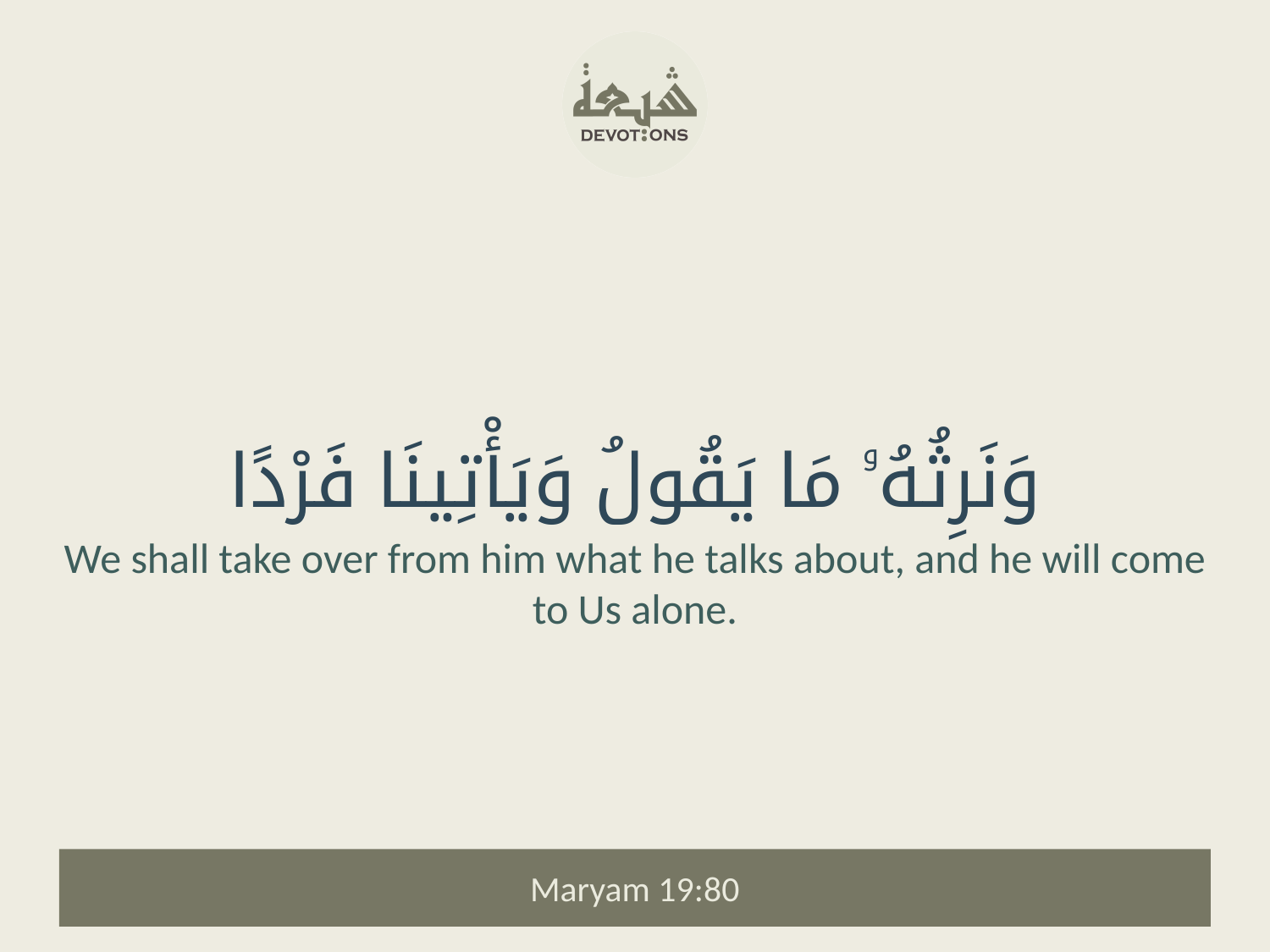

وَنَرِثُهُۥ مَا يَقُولُ وَيَأْتِينَا فَرْدًا
We shall take over from him what he talks about, and he will come to Us alone.
Maryam 19:80